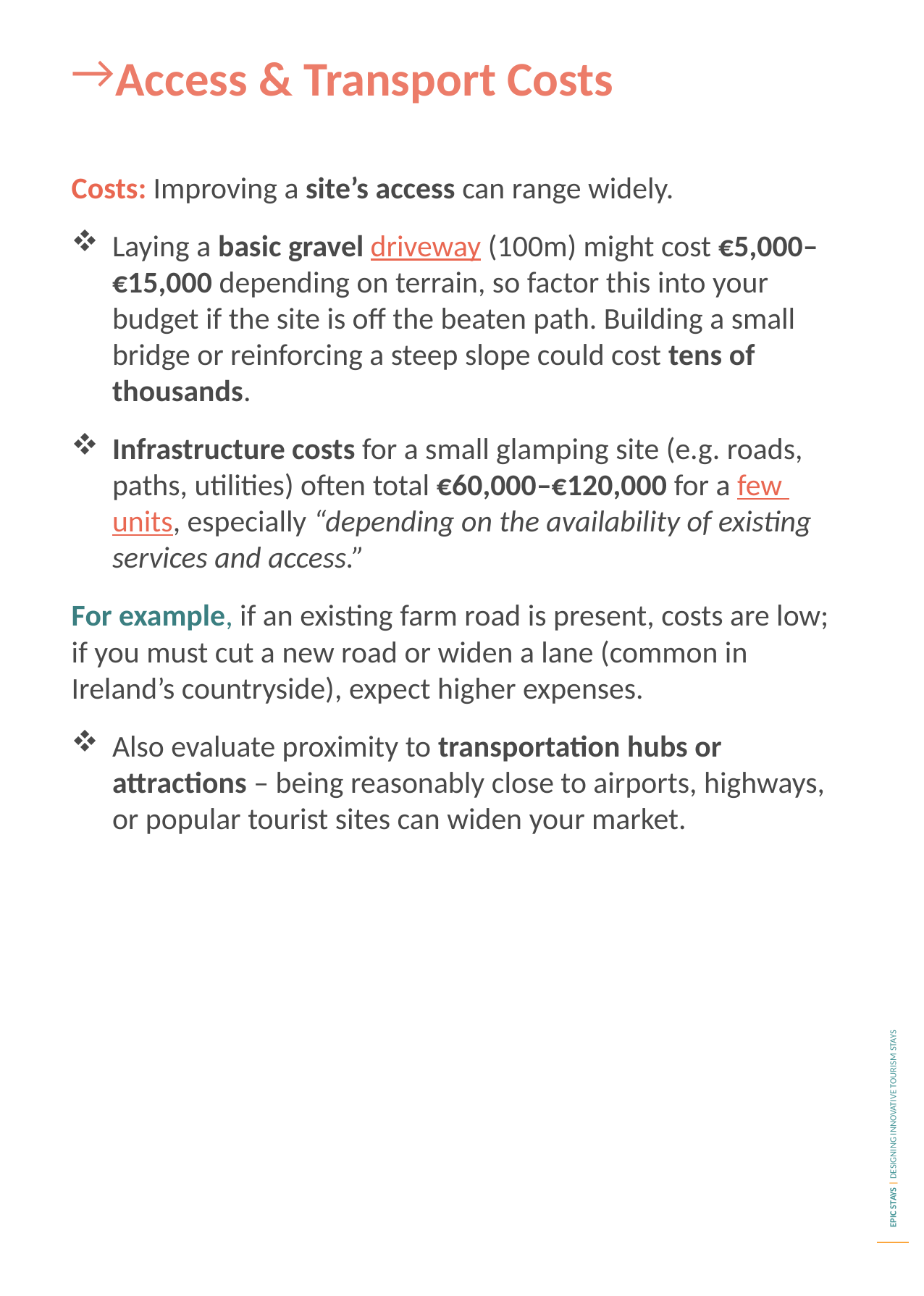

Access & Transport Costs

Costs: Improving a site’s access can range widely.
Laying a basic gravel driveway (100m) might cost €5,000–€15,000 depending on terrain, so factor this into your budget if the site is off the beaten path. Building a small bridge or reinforcing a steep slope could cost tens of thousands.
Infrastructure costs for a small glamping site (e.g. roads, paths, utilities) often total €60,000–€120,000 for a few units, especially “depending on the availability of existing services and access.”
For example, if an existing farm road is present, costs are low; if you must cut a new road or widen a lane (common in Ireland’s countryside), expect higher expenses.
Also evaluate proximity to transportation hubs or attractions – being reasonably close to airports, highways, or popular tourist sites can widen your market.